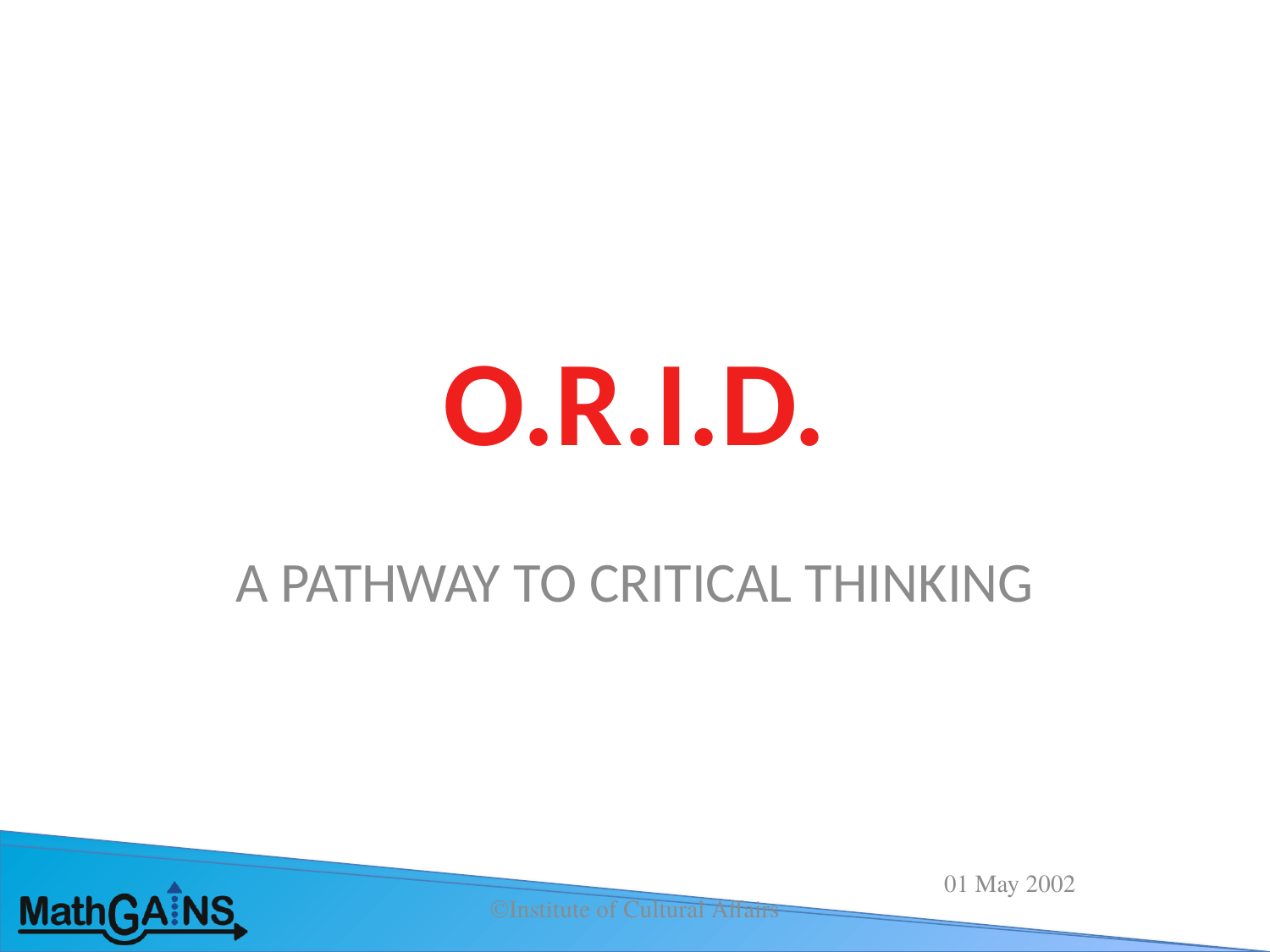

# O.R.I.D.
A PATHWAY TO CRITICAL THINKING
01 May 2002
©Institute of Cultural Affairs